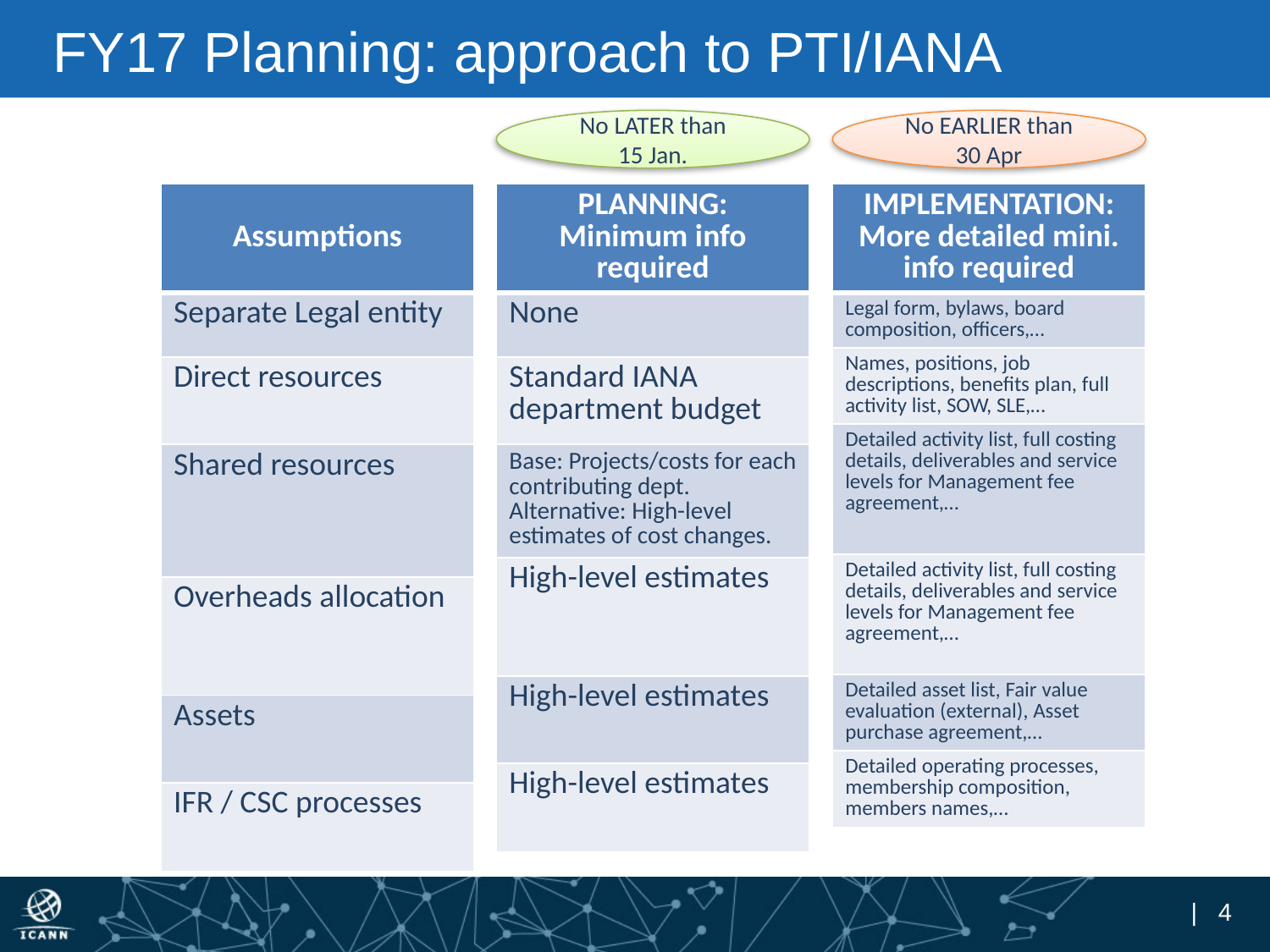

# FY17 Planning: approach to PTI/IANA
No LATER than
15 Jan.
No EARLIER than
30 Apr
| Assumptions |
| --- |
| Separate Legal entity |
| Direct resources |
| Shared resources |
| Overheads allocation |
| Assets |
| IFR / CSC processes |
| PLANNING: Minimum info required |
| --- |
| None |
| Standard IANA department budget |
| Base: Projects/costs for each contributing dept. Alternative: High-level estimates of cost changes. |
| High-level estimates |
| High-level estimates |
| High-level estimates |
| IMPLEMENTATION: More detailed mini. info required |
| --- |
| Legal form, bylaws, board composition, officers,… |
| Names, positions, job descriptions, benefits plan, full activity list, SOW, SLE,… |
| Detailed activity list, full costing details, deliverables and service levels for Management fee agreement,… |
| Detailed activity list, full costing details, deliverables and service levels for Management fee agreement,… |
| Detailed asset list, Fair value evaluation (external), Asset purchase agreement,… |
| Detailed operating processes, membership composition, members names,… |